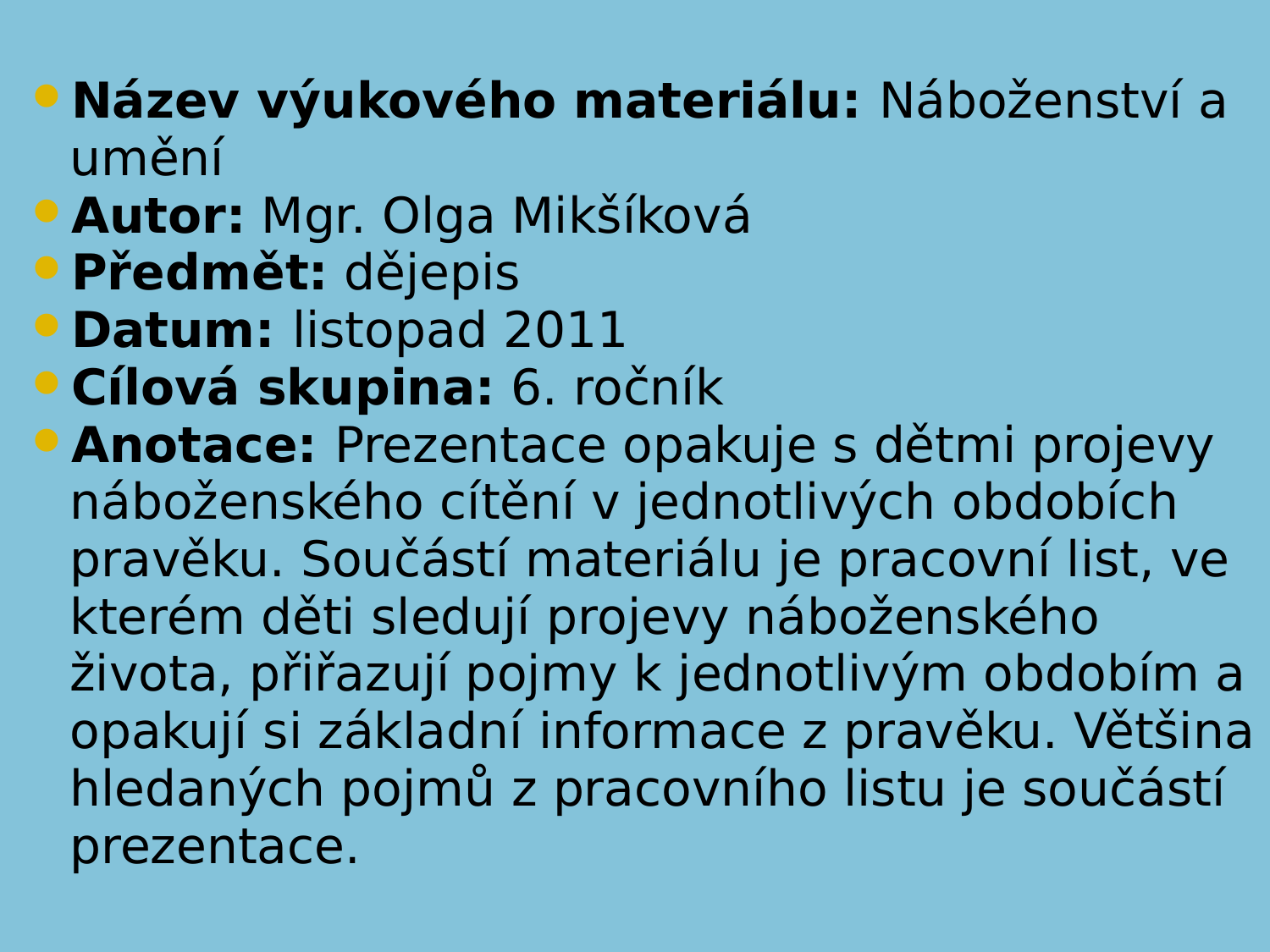

#
Název výukového materiálu: Náboženství a umění
Autor: Mgr. Olga Mikšíková
Předmět: dějepis
Datum: listopad 2011
Cílová skupina: 6. ročník
Anotace: Prezentace opakuje s dětmi projevy náboženského cítění v jednotlivých obdobích pravěku. Součástí materiálu je pracovní list, ve kterém děti sledují projevy náboženského života, přiřazují pojmy k jednotlivým obdobím a opakují si základní informace z pravěku. Většina hledaných pojmů z pracovního listu je součástí prezentace.